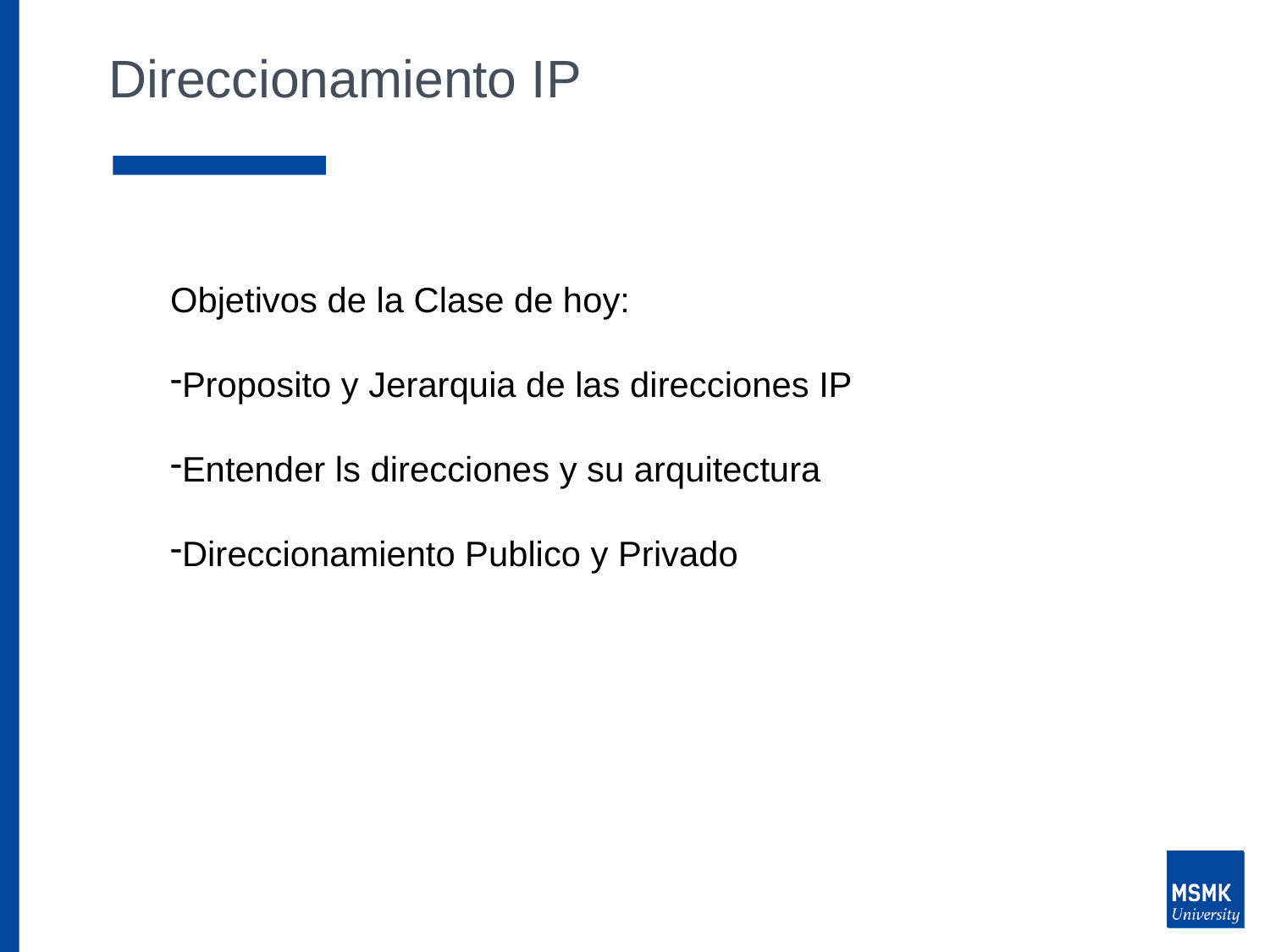

# Direccionamiento IP

Objetivos de la Clase de hoy:

Proposito y Jerarquia de las direcciones IP

Entender ls direcciones y su arquitectura

Direccionamiento Publico y Privado